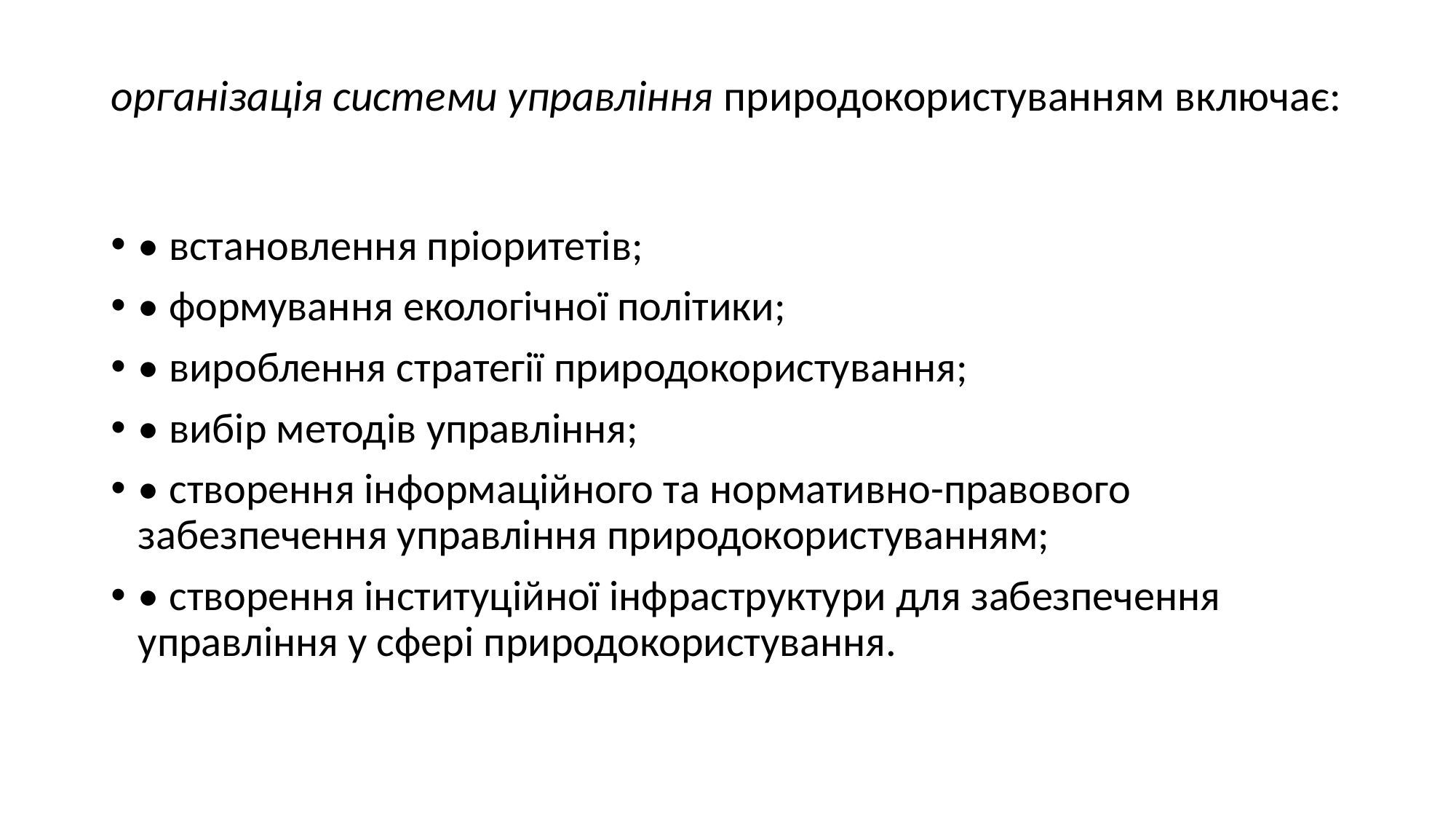

# організація системи управління природокористуванням включає:
• встановлення пріоритетів;
• формування екологічної політики;
• вироблення стратегії природокористування;
• вибір методів управління;
• створення інформаційного та нормативно-правового забезпечення управління природокористуванням;
• створення інституційної інфраструктури для забезпечення управління у сфері природокористування.